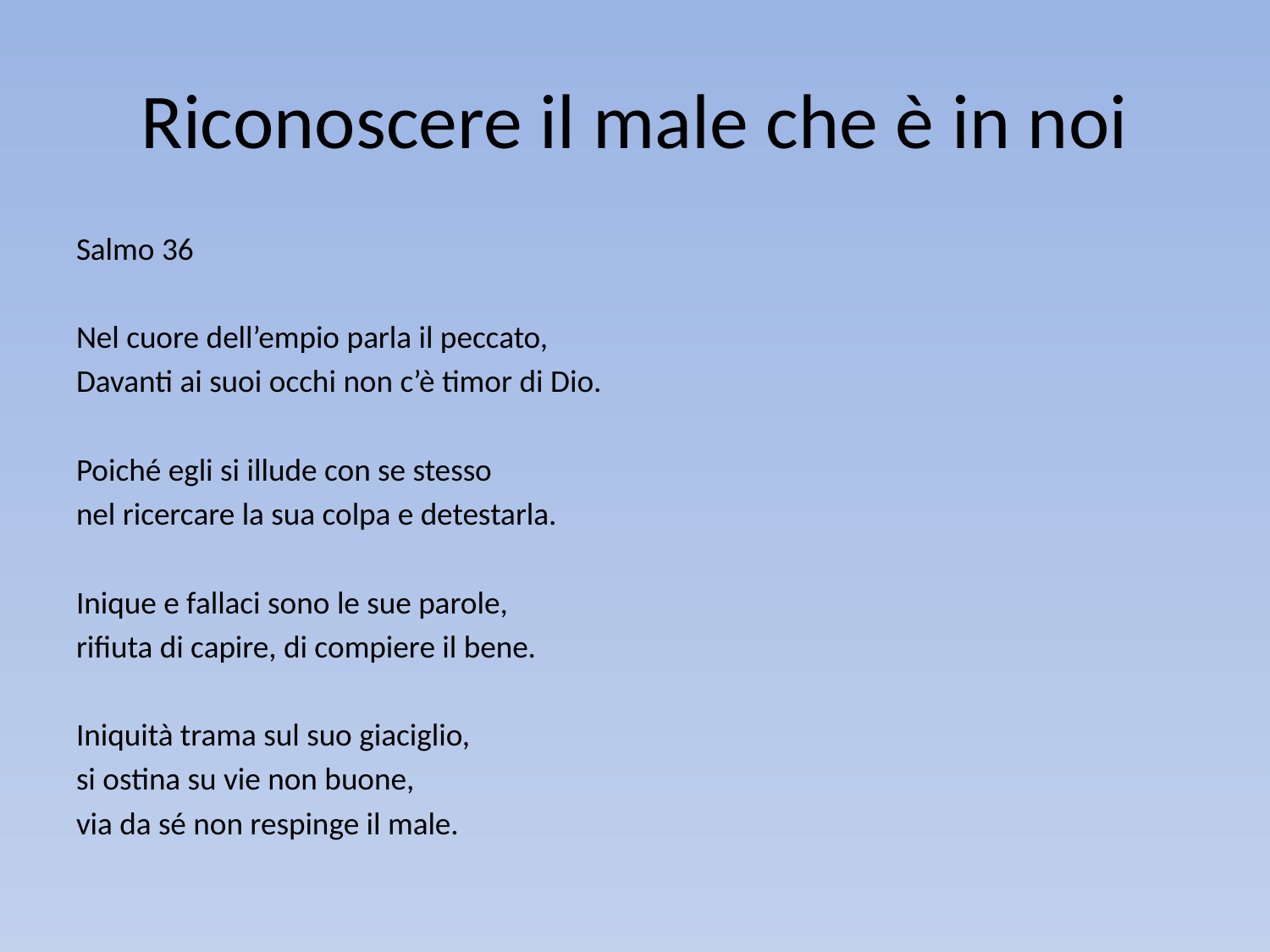

# Riconoscere il male che è in noi
Salmo 36

Nel cuore dell’empio parla il peccato,
Davanti ai suoi occhi non c’è timor di Dio.

Poiché egli si illude con se stesso
nel ricercare la sua colpa e detestarla.

Inique e fallaci sono le sue parole,
rifiuta di capire, di compiere il bene.

Iniquità trama sul suo giaciglio,
si ostina su vie non buone,
via da sé non respinge il male.